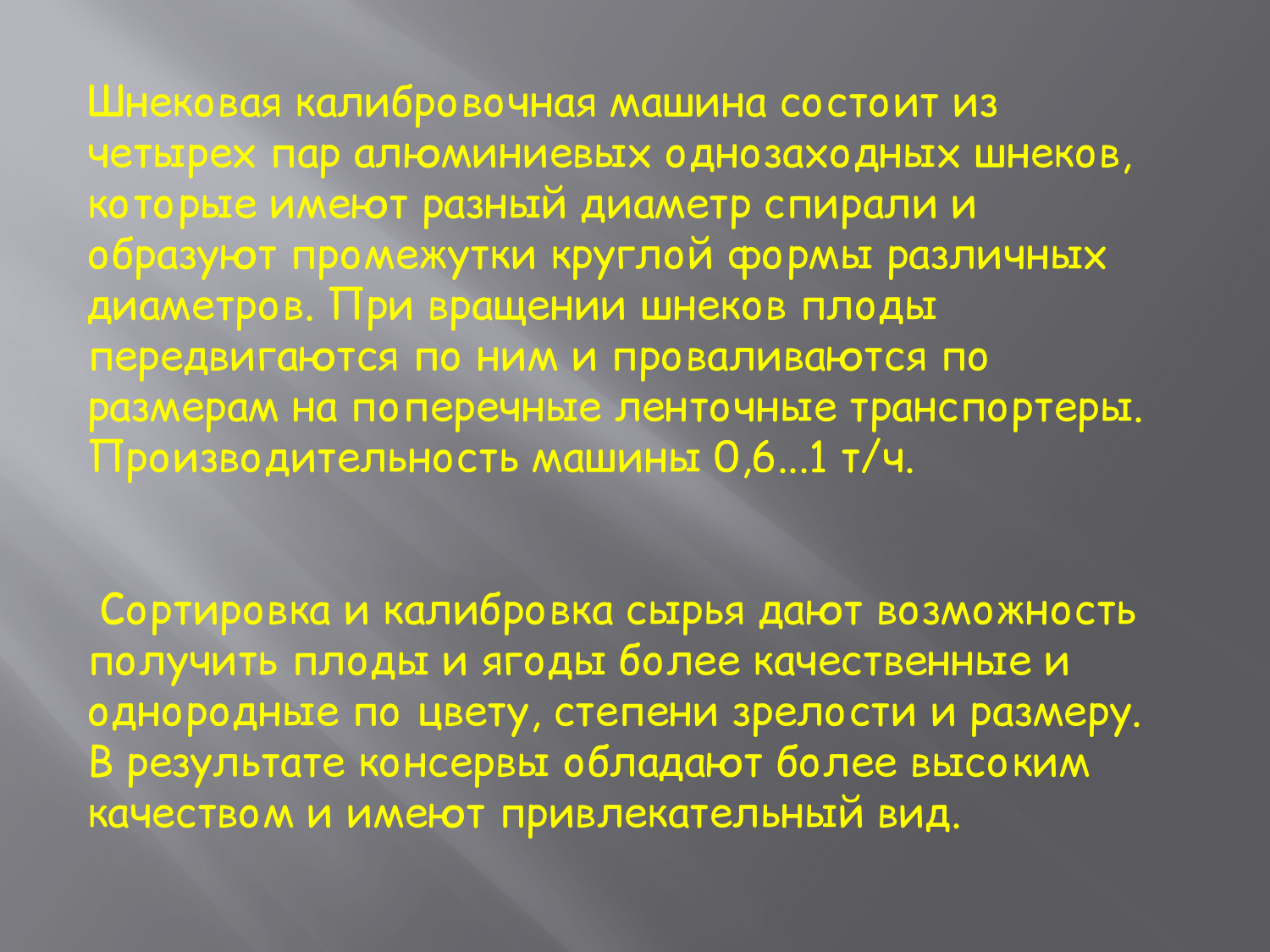

Шнековая калибровочная машина состоит из четырех пар алюминиевых однозаходных шнеков, которые имеют разный диаметр спирали и образуют промежутки круглой формы различных диаметров. При вращении шнеков плоды передвигаются по ним и проваливаются по размерам на поперечные ленточные транспортеры. Производительность машины 0,6...1 т/ч.

 Сортировка и калибровка сырья дают возможность получить плоды и ягоды более качественные и однородные по цвету, степени зрелости и размеру. В результате консервы обладают более высоким качеством и имеют привлекательный вид.